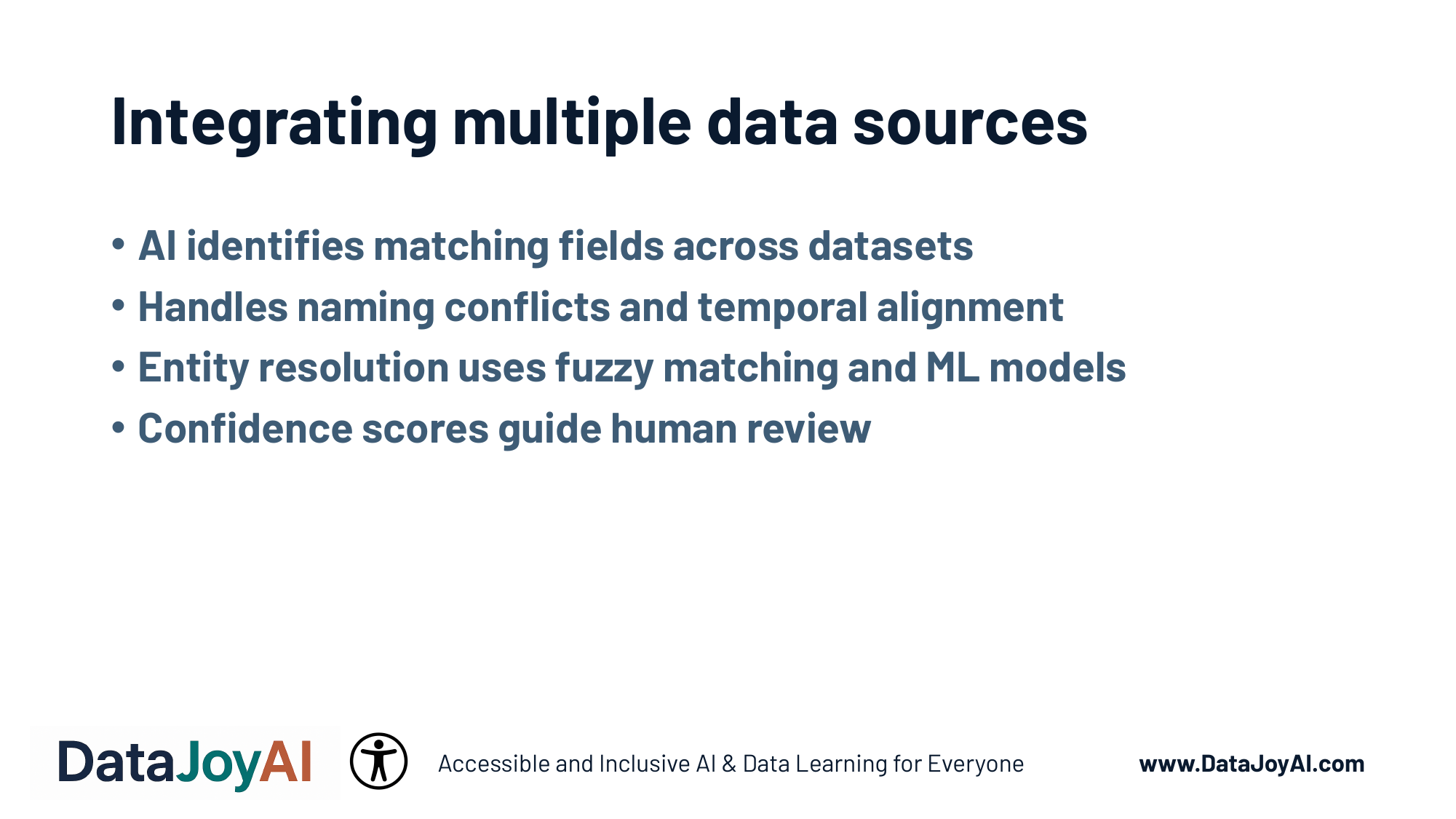

# Integrating multiple data sources
AI identifies matching fields across datasets
Handles naming conflicts and temporal alignment
Entity resolution uses fuzzy matching and ML models
Confidence scores guide human review